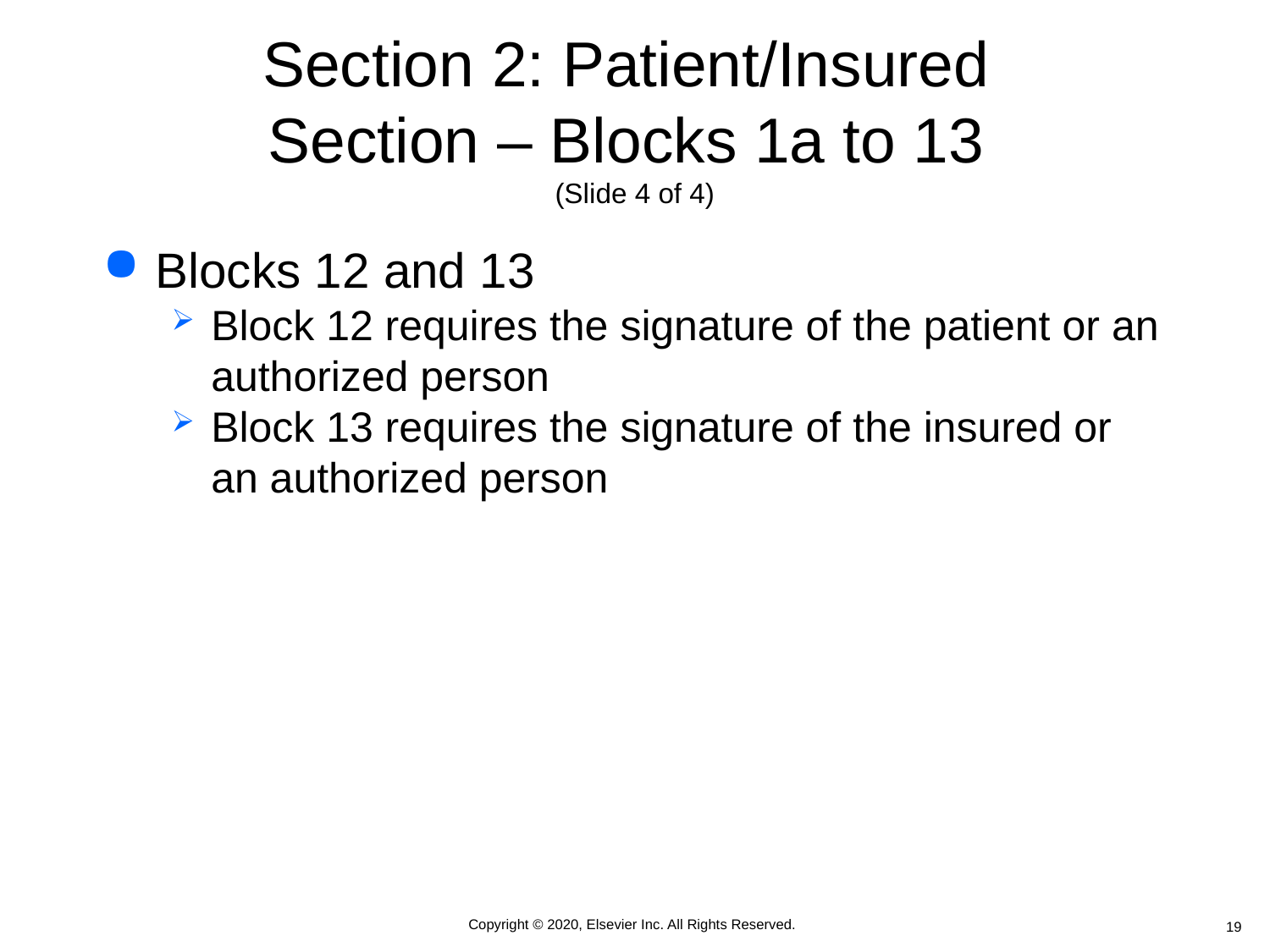

# Section 2: Patient/Insured Section – Blocks 1a to 13 (Slide 4 of 4)
Blocks 12 and 13
Block 12 requires the signature of the patient or an authorized person
Block 13 requires the signature of the insured or an authorized person